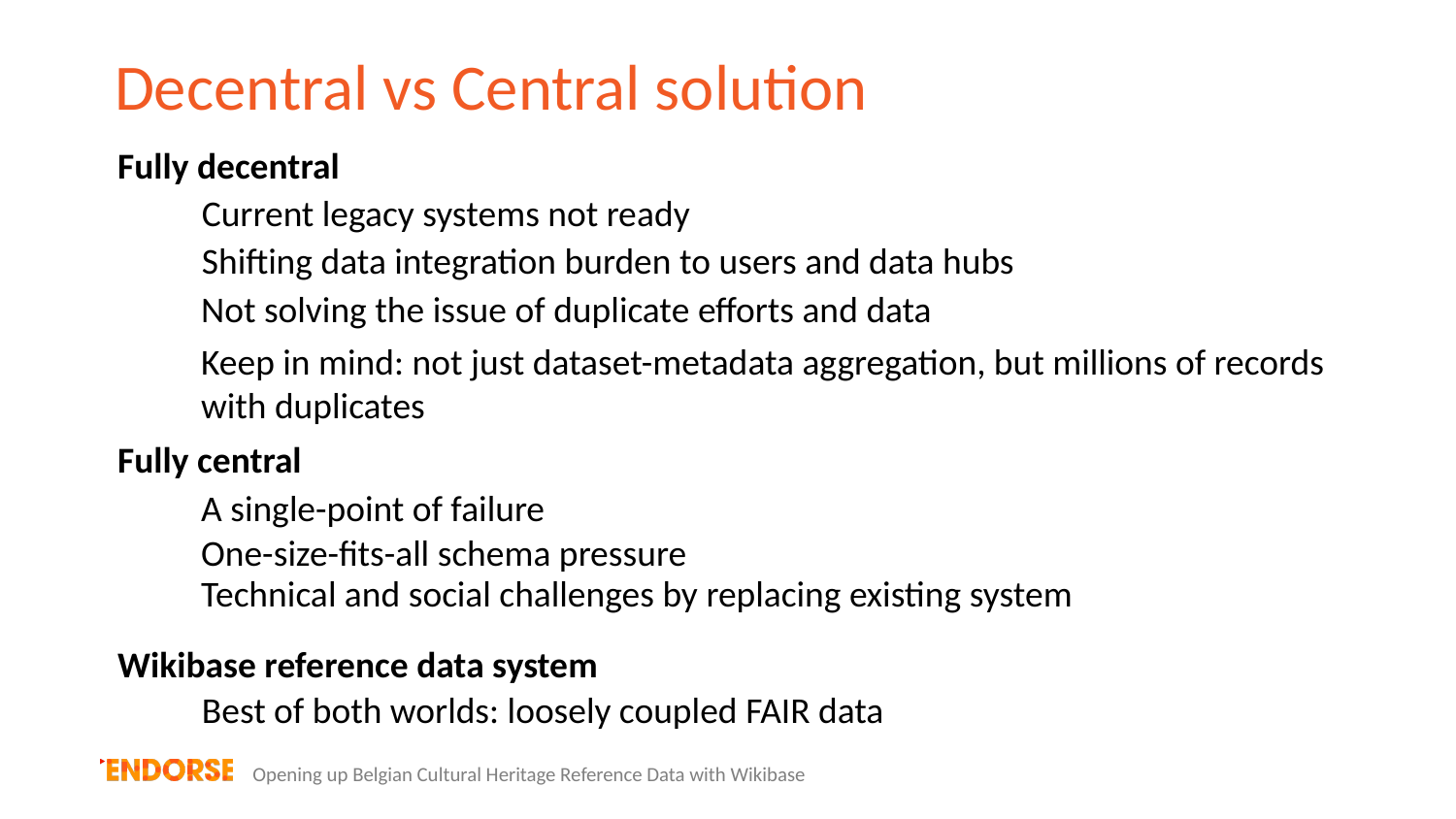

# Decentral vs Central solution
Fully decentral
Current legacy systems not ready
Shifting data integration burden to users and data hubs
Not solving the issue of duplicate efforts and data
Keep in mind: not just dataset-metadata aggregation, but millions of records with duplicates
Fully central
A single-point of failure
One-size-fits-all schema pressure
Technical and social challenges by replacing existing system
Wikibase reference data system
Best of both worlds: loosely coupled FAIR data
Opening up Belgian Cultural Heritage Reference Data with Wikibase